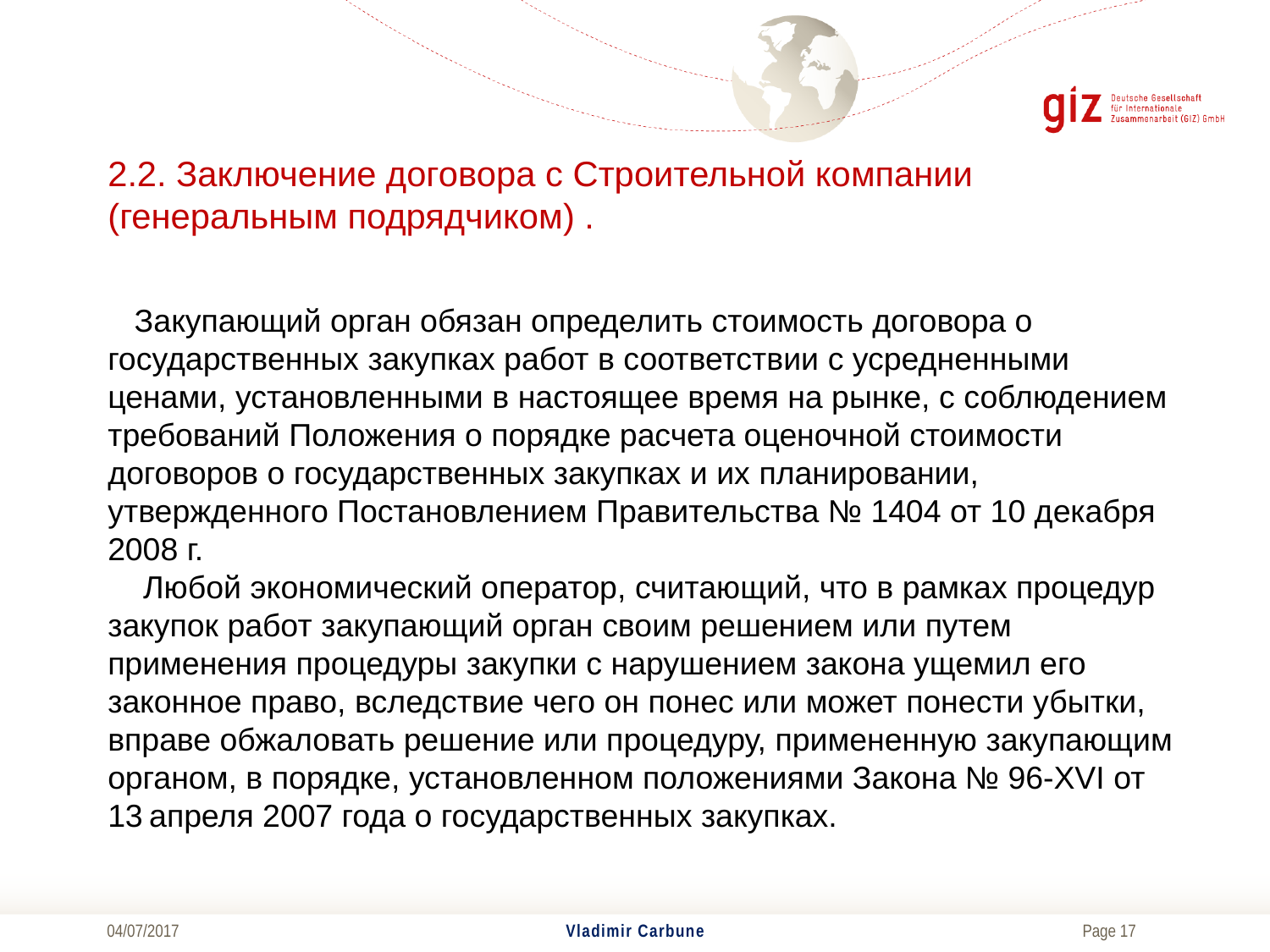

# 2.2. Заключение договора с Строительной компании (генеральным подрядчиком) .

   Закупающий орган обязан определить стоимость договора о государственных закупках работ в соответствии с усредненными ценами, установленными в настоящее время на рынке, с соблюдением требований Положения о порядке расчета оценочной стоимости договоров о государственных закупках и их планировании, утвержденного Постановлением Правительства № 1404 от 10 декабря 2008 г.
    Любой экономический оператор, считающий, что в рамках процедур закупок работ закупающий орган своим решением или путем применения процедуры закупки с нарушением закона ущемил его законное право, вследствие чего он понес или может понести убытки, вправе обжаловать решение или процедуру, примененную закупающим органом, в порядке, установленном положениями Закона № 96-XVI от 13 апреля 2007 года о государственных закупках.

04/07/2017
Vladimir Carbune